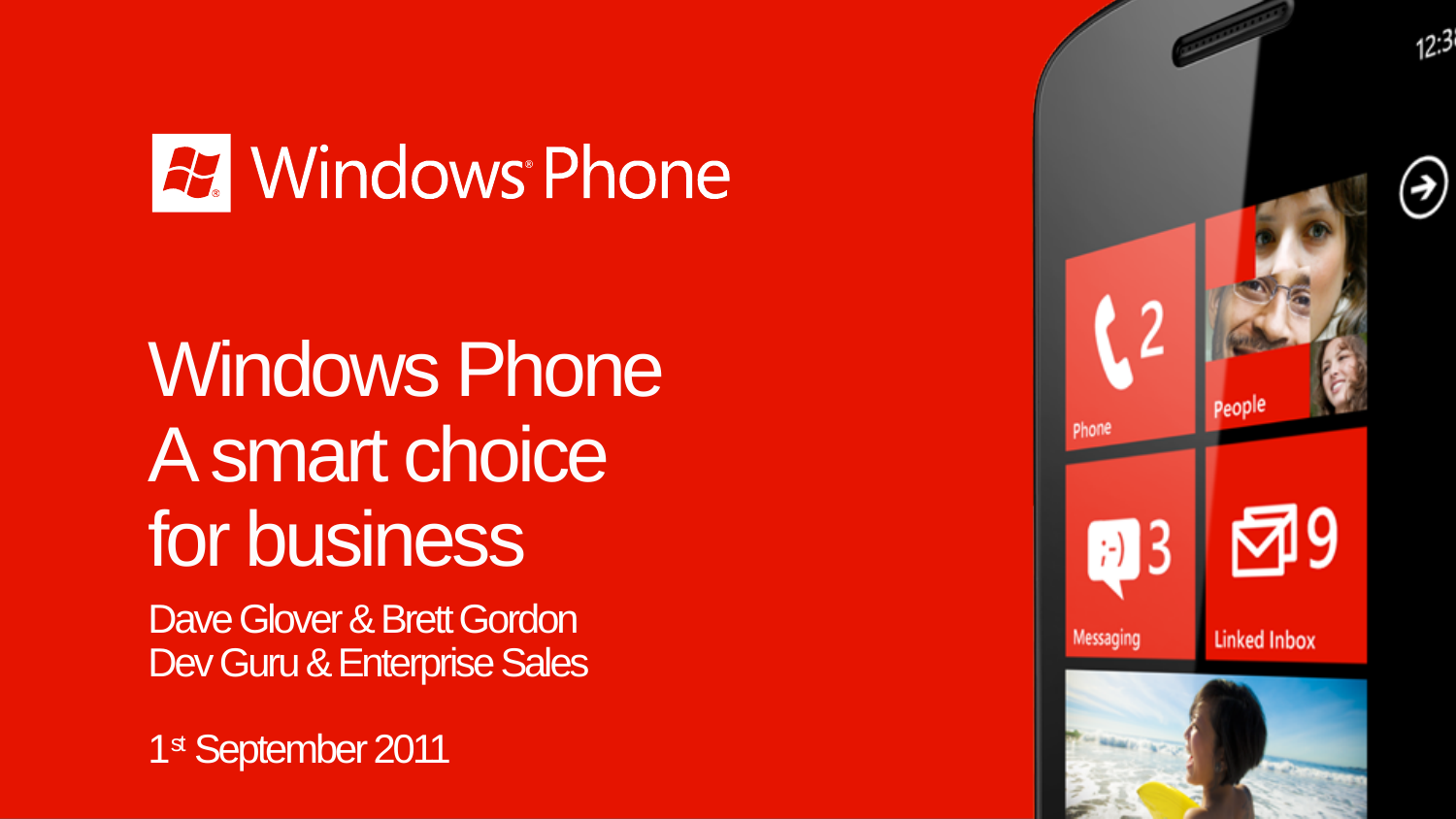

# Windows Phone A smart choice for business
Dave Glover & Brett Gordon
Dev Guru & Enterprise Sales
1st September 2011